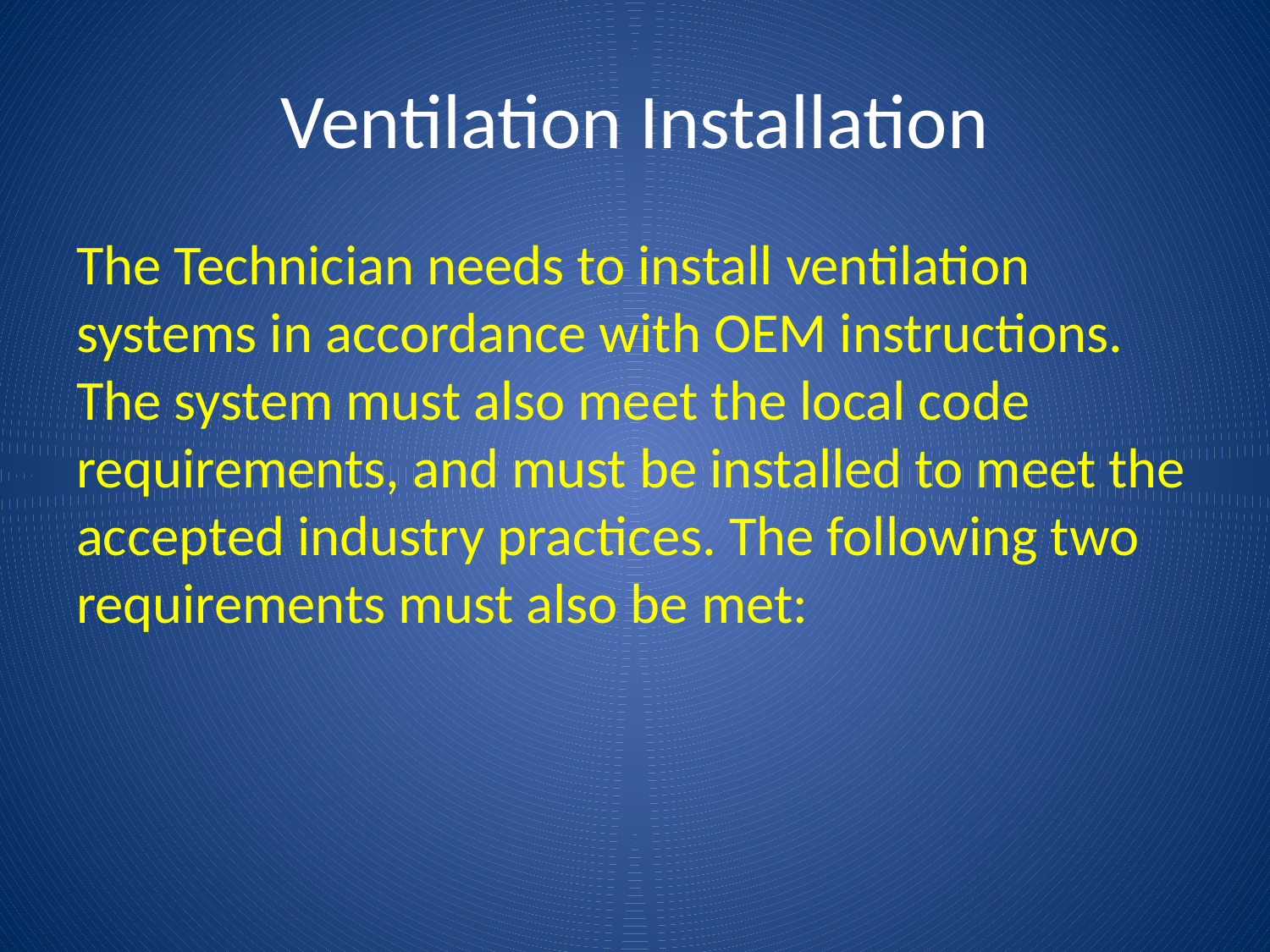

# Ventilation Installation
The Technician needs to install ventilation systems in accordance with OEM instructions. The system must also meet the local code requirements, and must be installed to meet the accepted industry practices. The following two requirements must also be met: